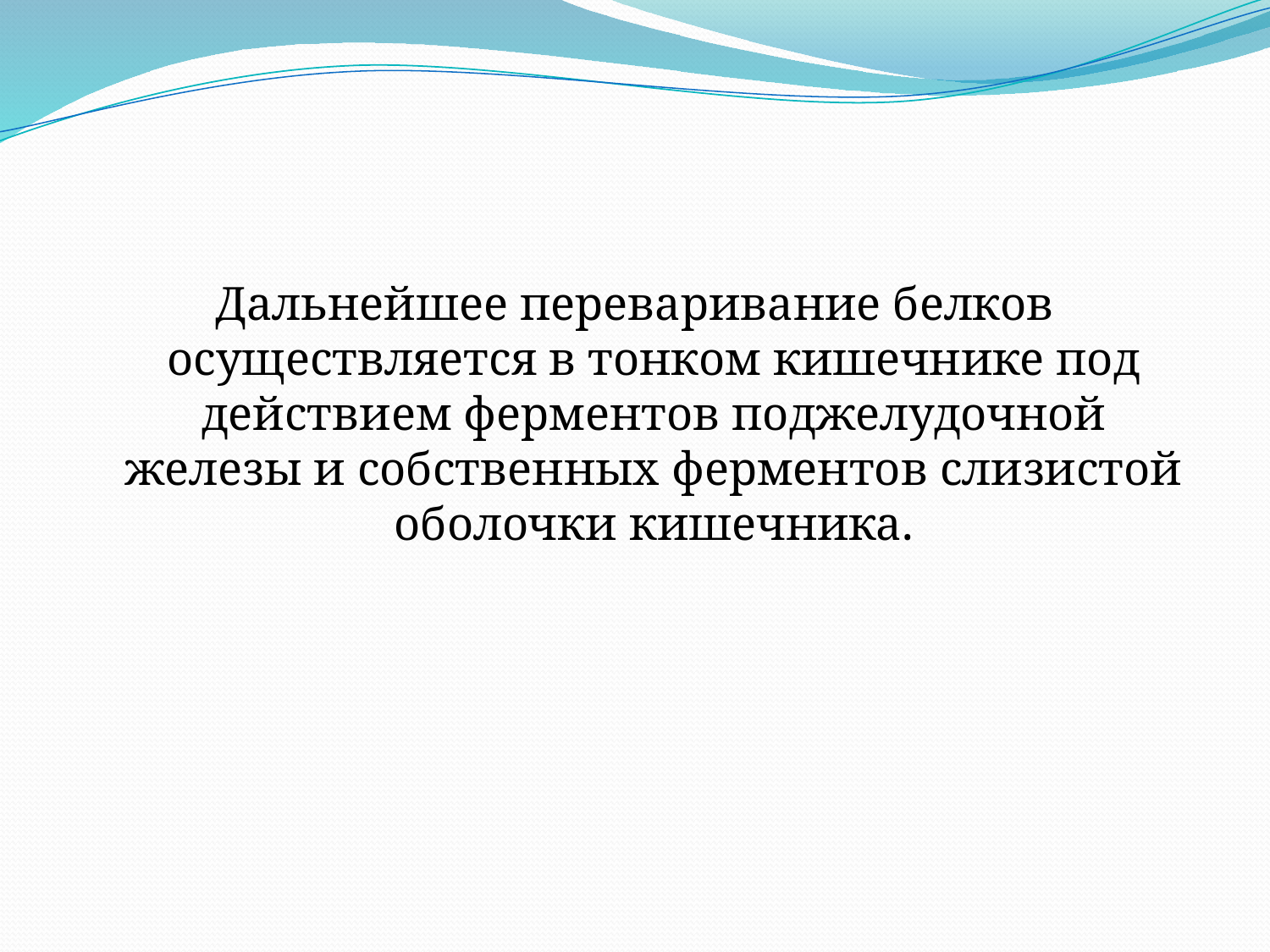

#
Дальнейшее переваривание белков осуществляется в тонком кишечнике под действием ферментов поджелудочной железы и собственных ферментов слизистой оболочки кишечника.